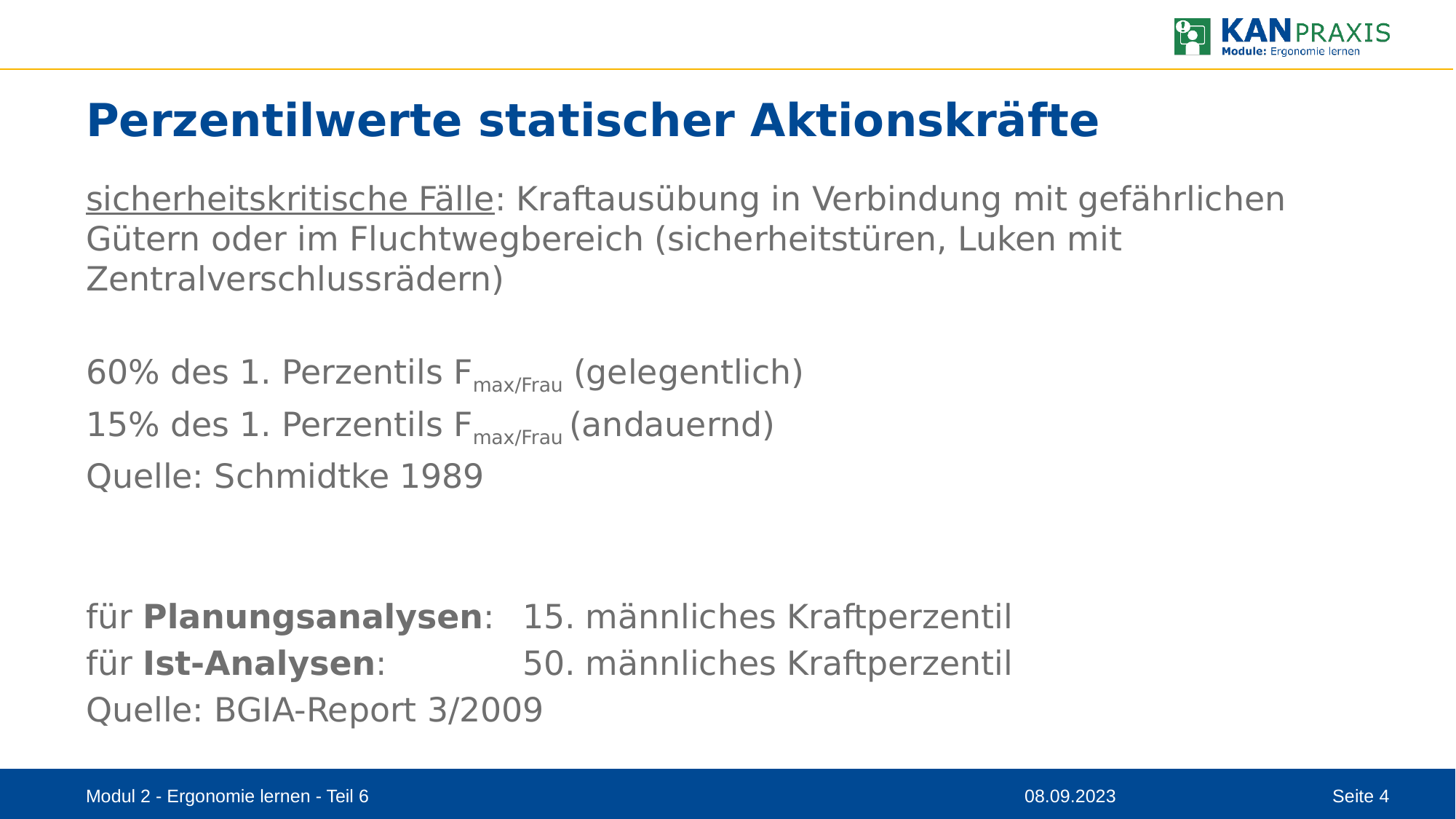

# Perzentilwerte statischer Aktionskräfte
sicherheitskritische Fälle: Kraftausübung in Verbindung mit gefährlichen Gütern oder im Fluchtwegbereich (sicherheitstüren, Luken mit Zentralverschlussrädern)

60% des 1. Perzentils Fmax/Frau (gelegentlich)
15% des 1. Perzentils Fmax/Frau (andauernd)
Quelle: Schmidtke 1989

für Planungsanalysen: 	15. männliches Kraftperzentil
für Ist-Analysen: 		50. männliches Kraftperzentil
Quelle: BGIA-Report 3/2009

Modul 2 - Ergonomie lernen - Teil 6
08.09.2023
Seite 4